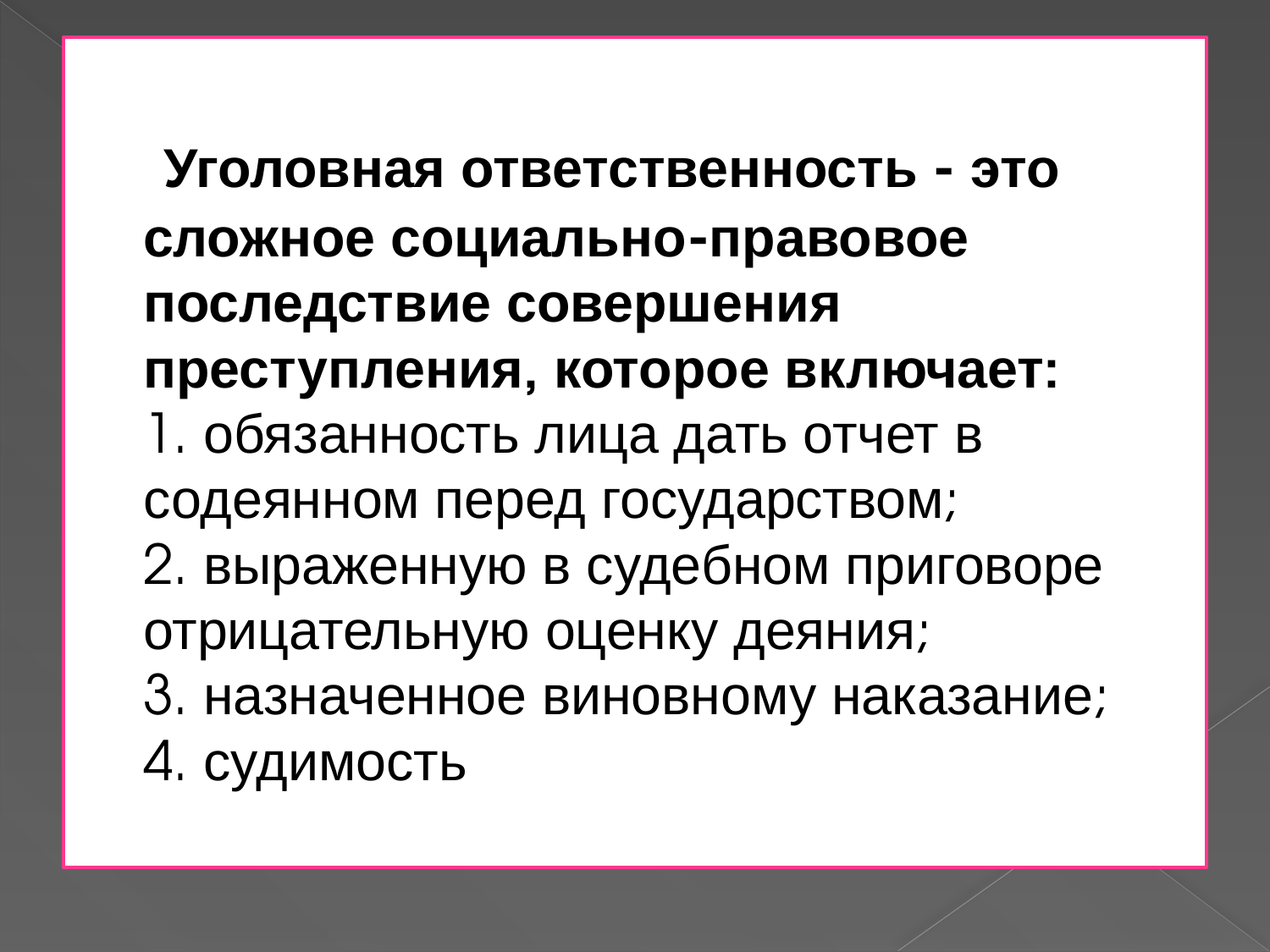

# Уголовная ответственность - это сложное социально-правовое последствие совершения преступления, которое включает: 1. обязанность лица дать отчет в содеянном перед государством; 2. выраженную в судебном приговоре отрицательную оценку деяния; 3. назначенное виновному наказание; 4. судимость